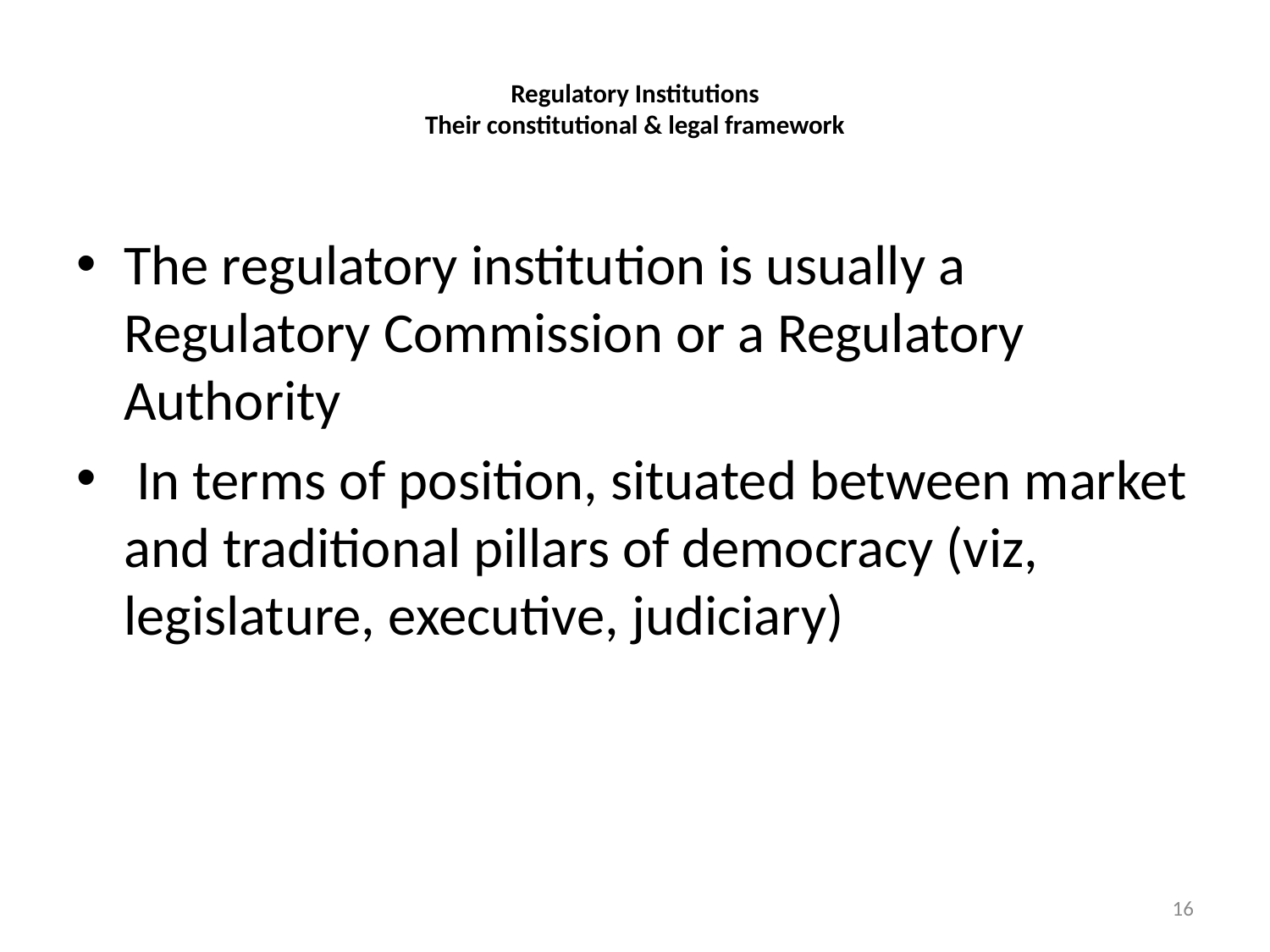

# Regulatory Institutions Their constitutional & legal framework
The regulatory institution is usually a Regulatory Commission or a Regulatory Authority
 In terms of position, situated between market and traditional pillars of democracy (viz, legislature, executive, judiciary)
16